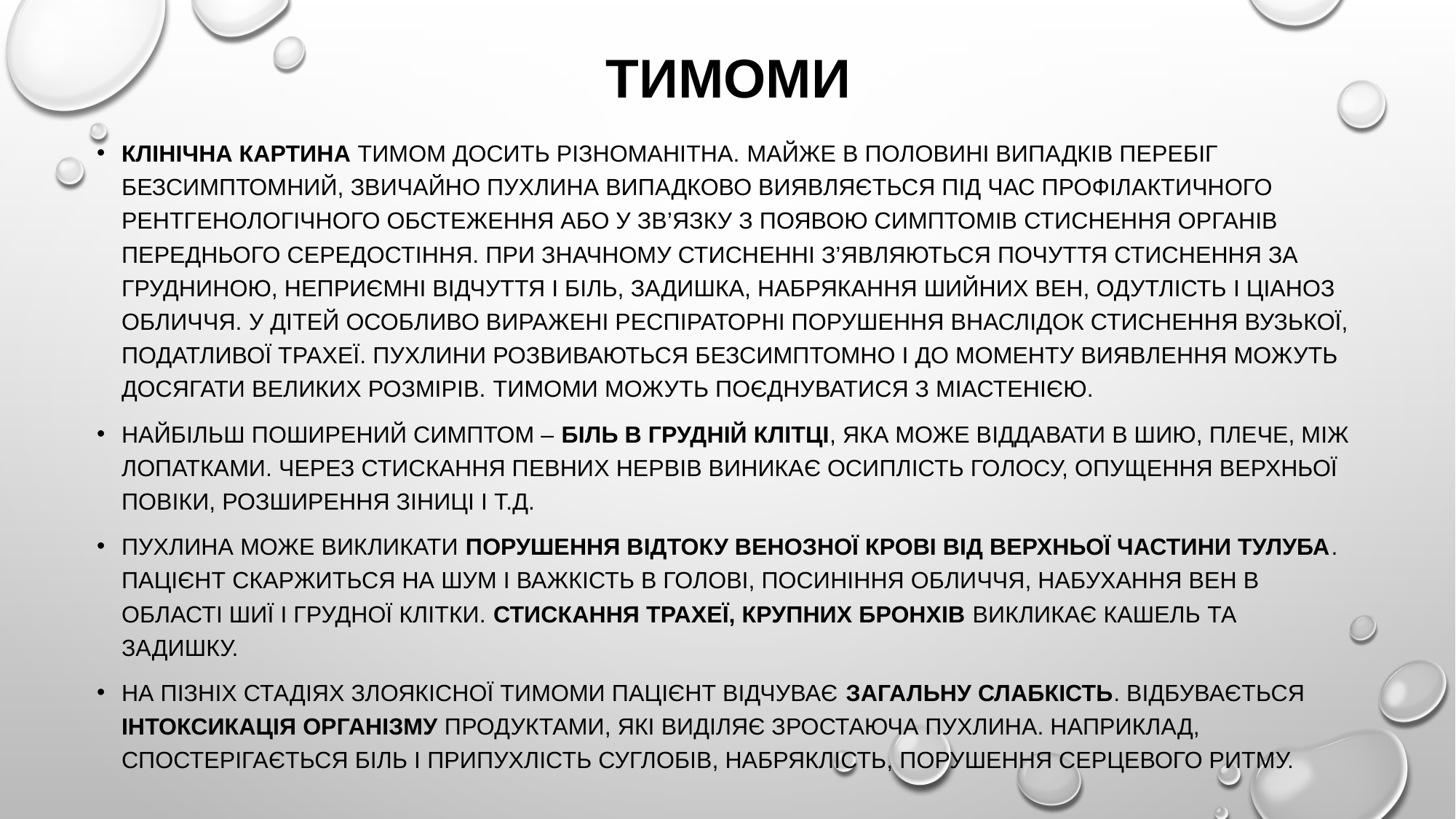

# ТИМОМИ
Клінічна картина тимом досить різноманітна. Майже в половині випадків перебіг безсимптомний, звичайно пухлина випадково виявляється під час профілактичного рентгенологічного обстеження або у зв’язку з появою симптомів стиснення органів переднього середостіння. При значному стисненні з’являються почуття стиснення за грудниною, неприємні відчуття і біль, задишка, набрякання шийних вен, одутлість і ціаноз обличчя. У дітей особливо виражені респіраторні порушення внаслідок стиснення вузької, податливої трахеї. Пухлини розвиваються безсимптомно і до моменту виявлення можуть досягати великих розмірів. Тимоми можуть поєднуватися з міастенією.
Найбільш поширений симптом – біль в грудній клітці, яка може віддавати в шию, плече, між лопатками. Через стискання певних нервів виникає осиплість голосу, опущення верхньої повіки, розширення зіниці і т.д.
Пухлина може викликати порушення відтоку венозної крові від верхньої частини тулуба. Пацієнт скаржиться на шум і важкість в голові, посиніння обличчя, набухання вен в області шиї і грудної клітки. Стискання трахеї, крупних бронхів викликає кашель та задишку.
На пізніх стадіях злоякісної тимоми пацієнт відчуває загальну слабкість. Відбувається інтоксикація організму продуктами, які виділяє зростаюча пухлина. Наприклад, спостерігається біль і припухлість суглобів, набряклість, порушення серцевого ритму.